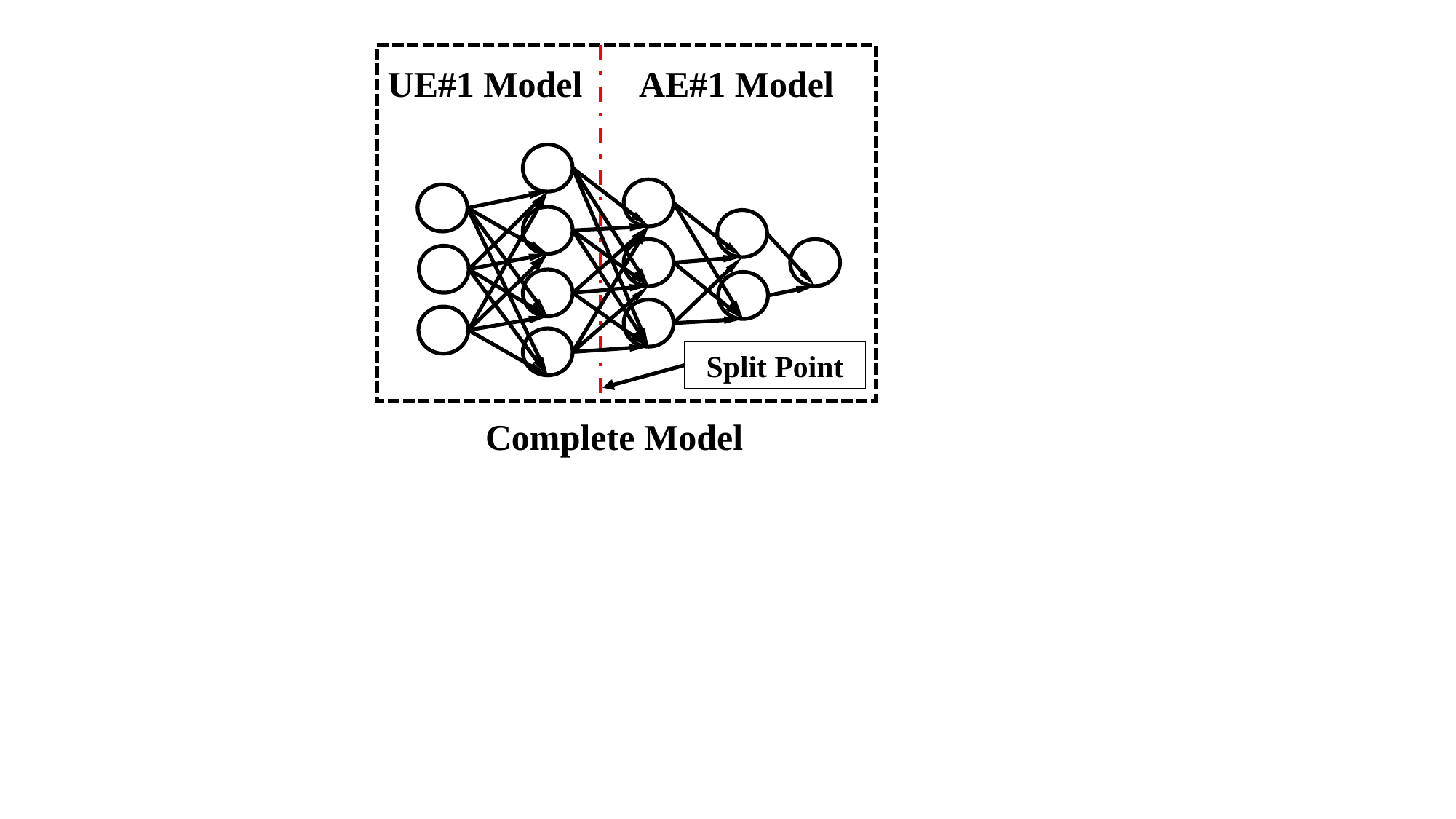

UE#1 Model
AE#1 Model

Split Point
Complete Model